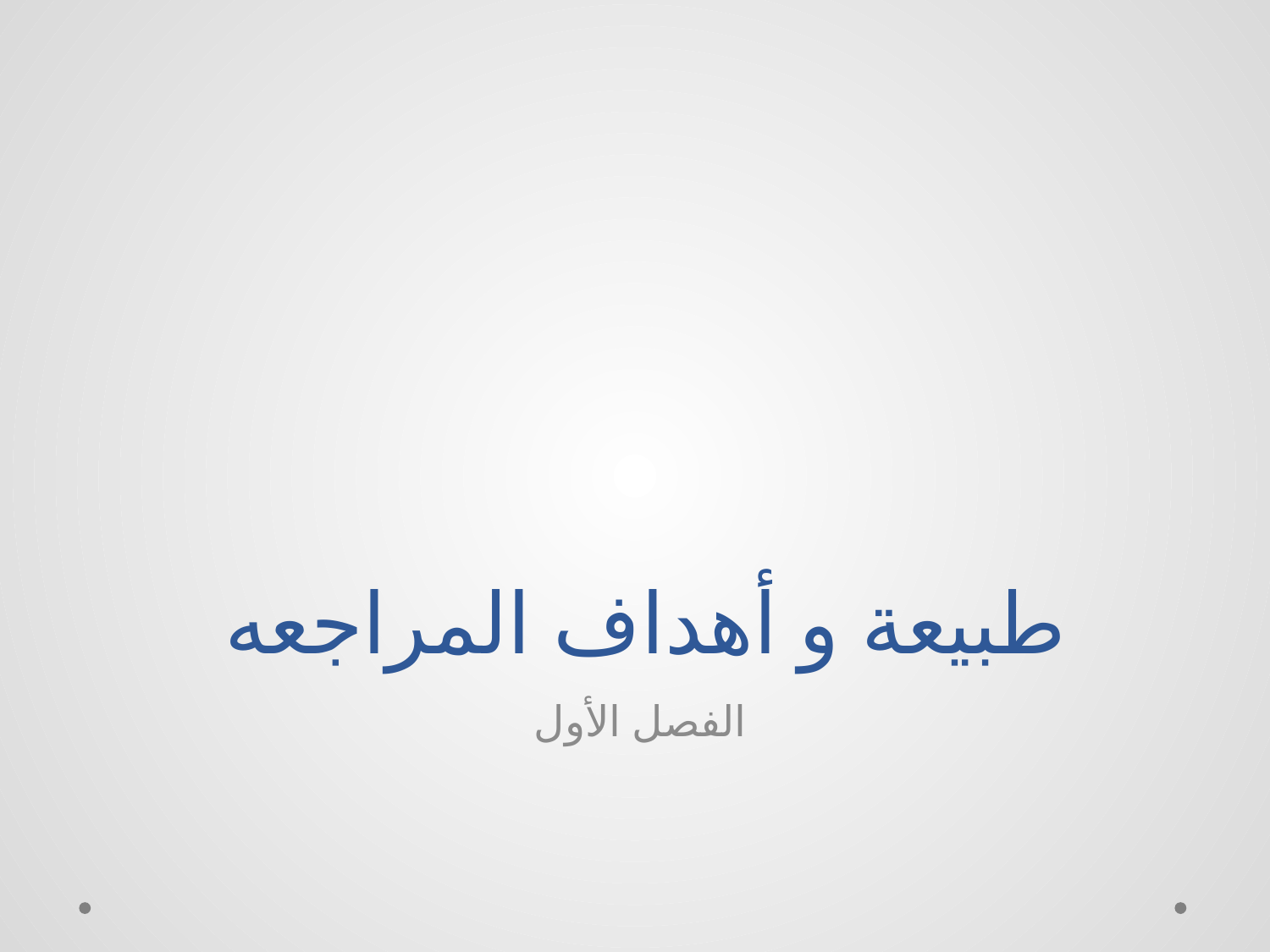

# طبيعة و أهداف المراجعه
الفصل الأول